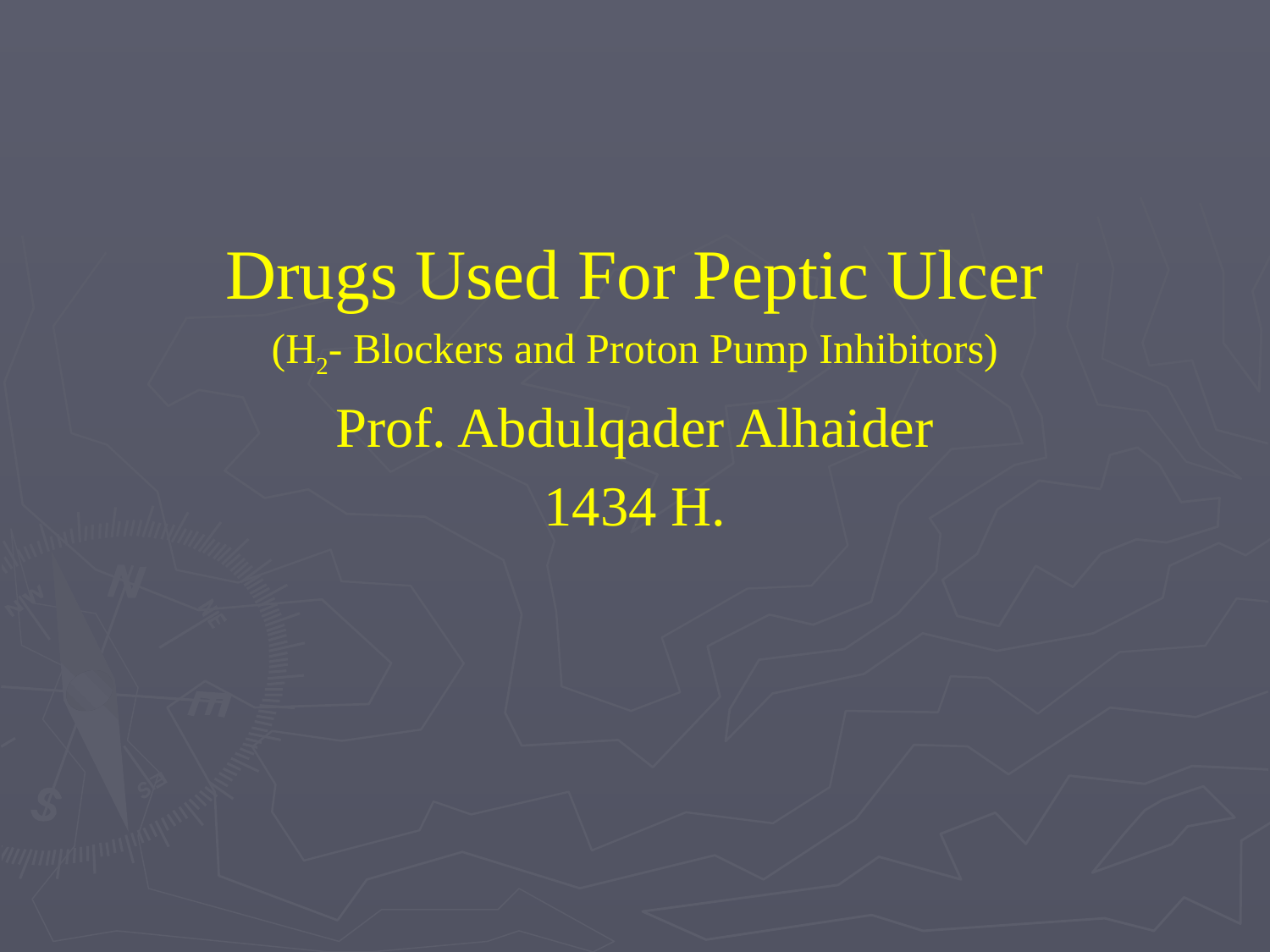

#
Drugs Used For Peptic Ulcer
(H2- Blockers and Proton Pump Inhibitors)
Prof. Abdulqader Alhaider
1434 H.